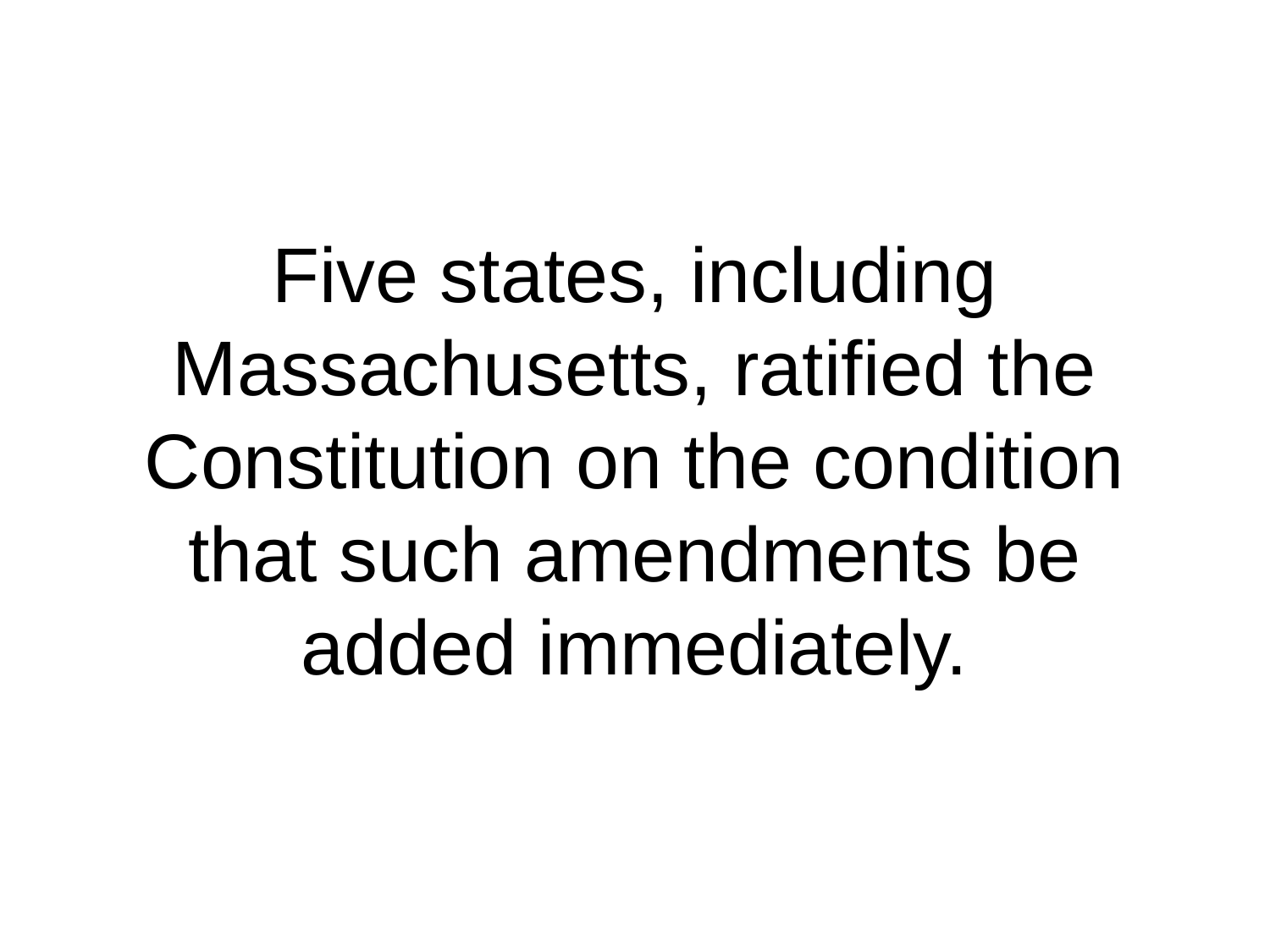

# Five states, including Massachusetts, ratified the Constitution on the condition that such amendments be added immediately.